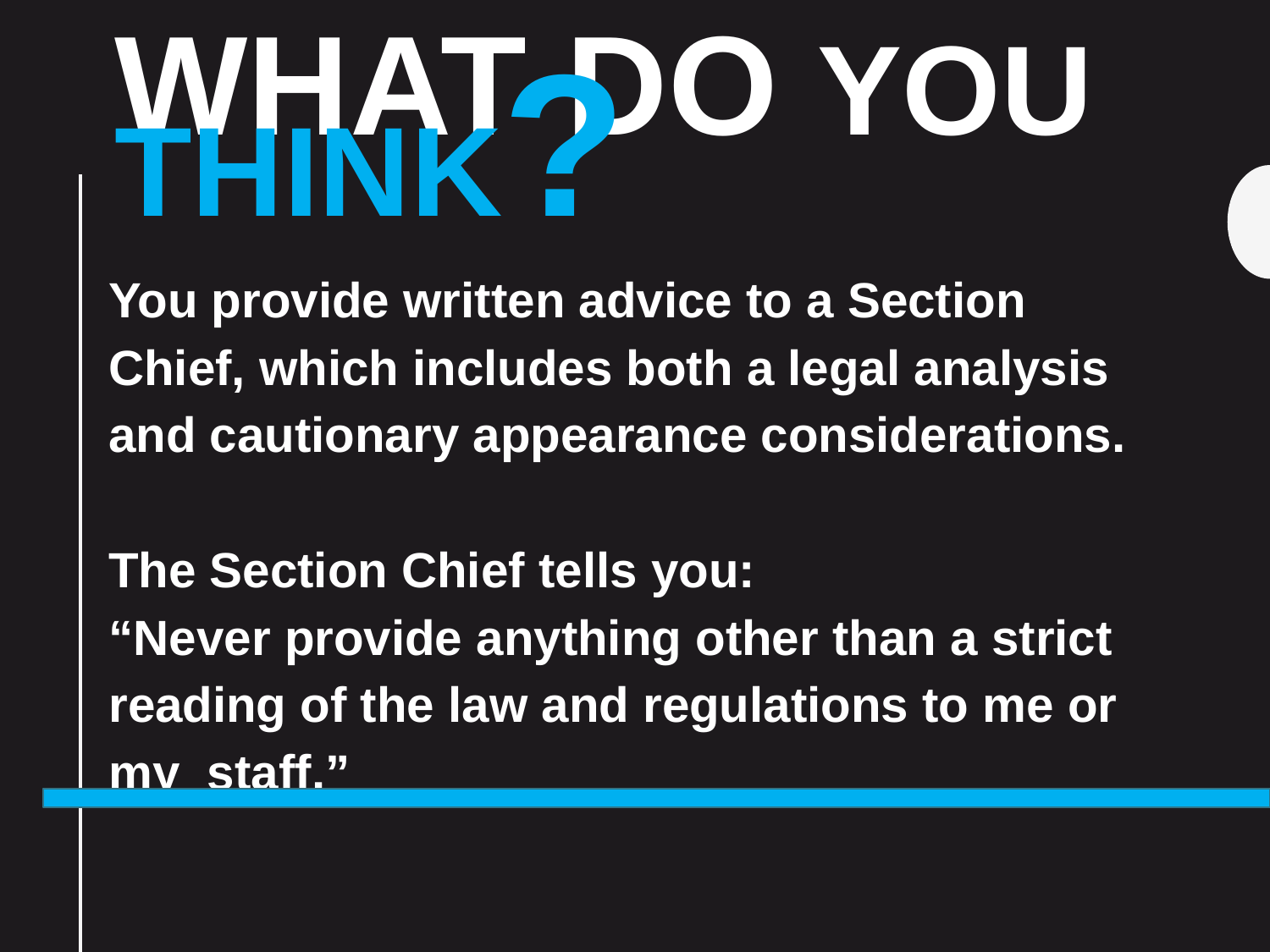

# What do you Think?
You provide written advice to a Section Chief, which includes both a legal analysis and cautionary appearance considerations.

The Section Chief tells you:
“Never provide anything other than a strict reading of the law and regulations to me or my  staff.”